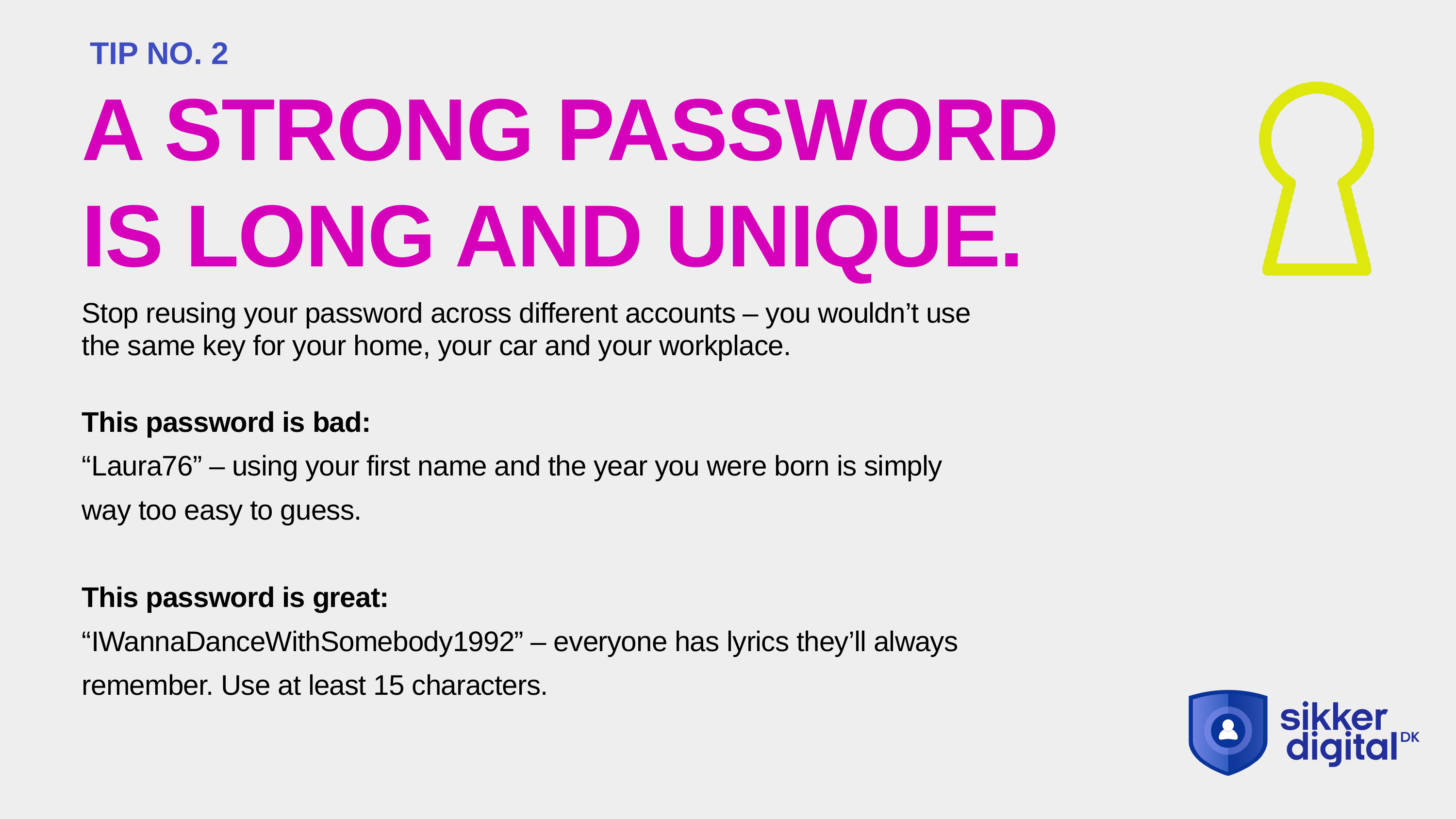

TIP NO. 2
A STRONG PASSWORD IS LONG AND UNIQUE.

Stop reusing your password across different accounts – you wouldn’t use
the same key for your home, your car and your workplace.

This password is bad:
“Laura76” – using your first name and the year you were born is simply
way too easy to guess.

This password is great:
“IWannaDanceWithSomebody1992” – everyone has lyrics they’ll always
remember. Use at least 15 characters.